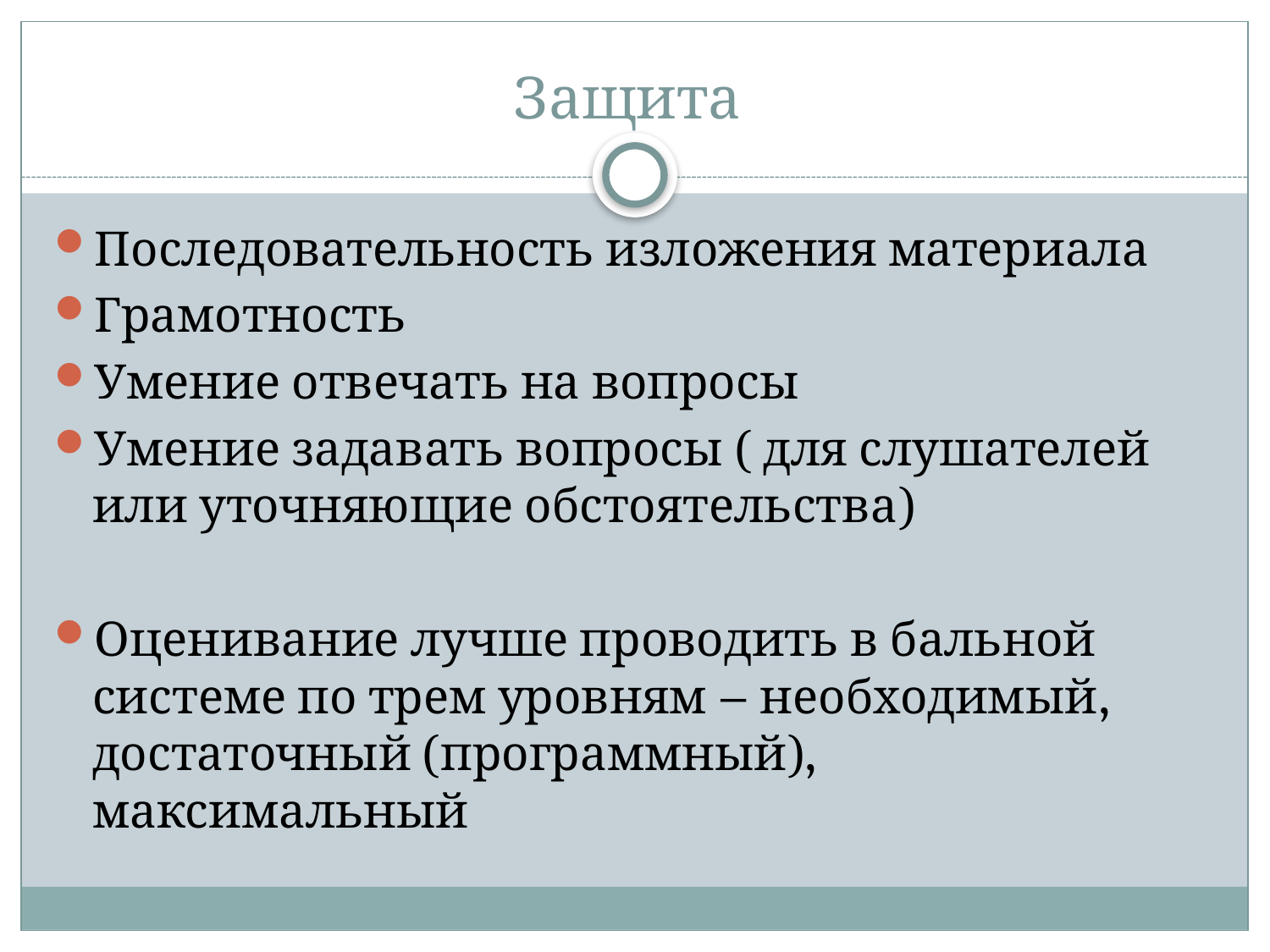

# Защита
Последовательность изложения материала
Грамотность
Умение отвечать на вопросы
Умение задавать вопросы ( для слушателей или уточняющие обстоятельства)

Оценивание лучше проводить в бальной системе по трем уровням – необходимый, достаточный (программный),  максимальный